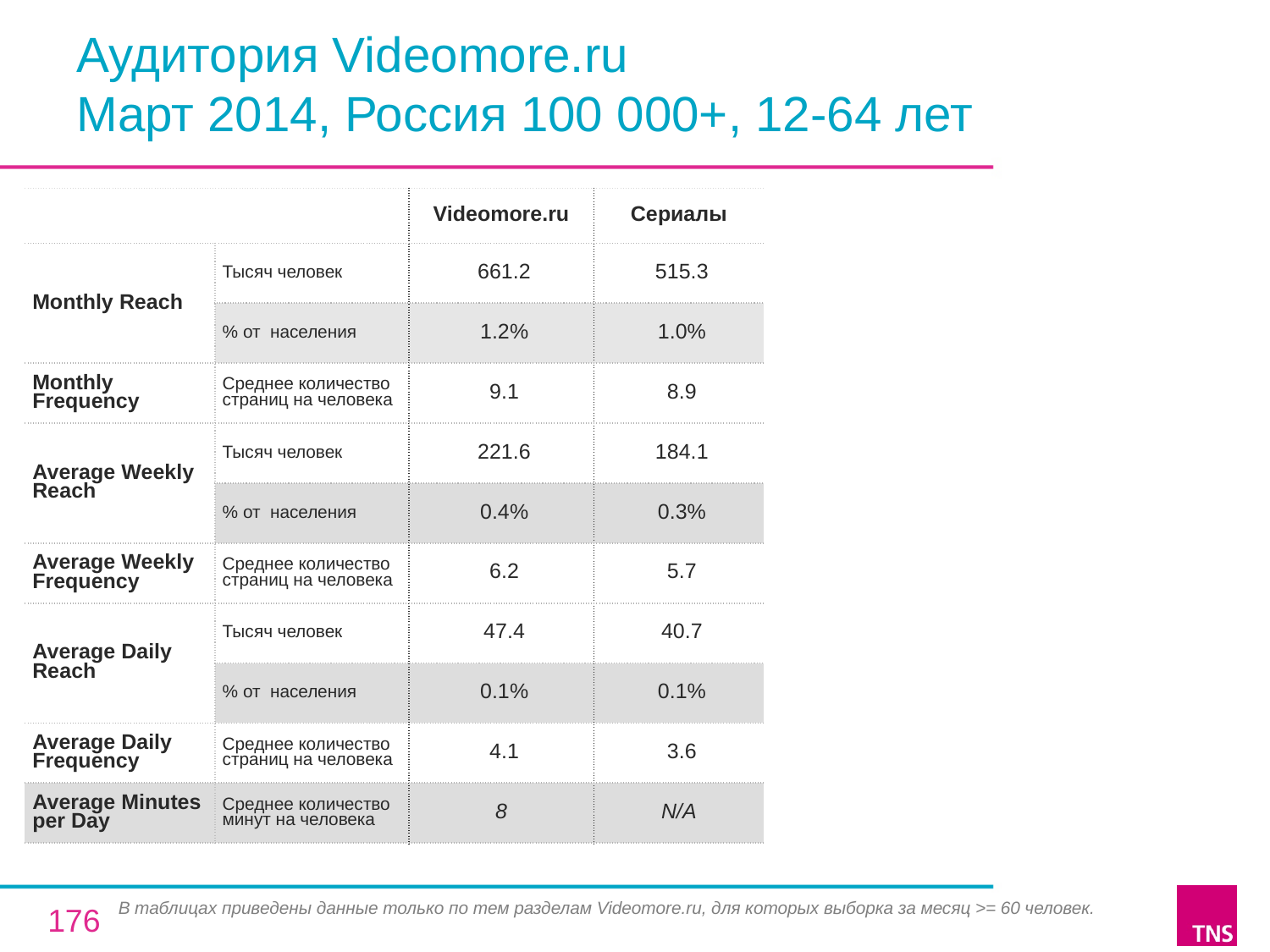

# Аудитория Videomore.ru Март 2014, Россия 100 000+, 12-64 лет
|  |  | Videomore.ru | Сериалы |
| --- | --- | --- | --- |
| Monthly Reach | Тысяч человек | 661.2 | 515.3 |
|  | % от населения | 1.2% | 1.0% |
| Monthly Frequency | Среднее количество страниц на человека | 9.1 | 8.9 |
| Average Weekly Reach | Тысяч человек | 221.6 | 184.1 |
|  | % от населения | 0.4% | 0.3% |
| Average Weekly Frequency | Среднее количество страниц на человека | 6.2 | 5.7 |
| Average Daily Reach | Тысяч человек | 47.4 | 40.7 |
|  | % от населения | 0.1% | 0.1% |
| Average Daily Frequency | Среднее количество страниц на человека | 4.1 | 3.6 |
| Average Minutes per Day | Среднее количество минут на человека | 8 | N/A |
В таблицах приведены данные только по тем разделам Videomore.ru, для которых выборка за месяц >= 60 человек.
176